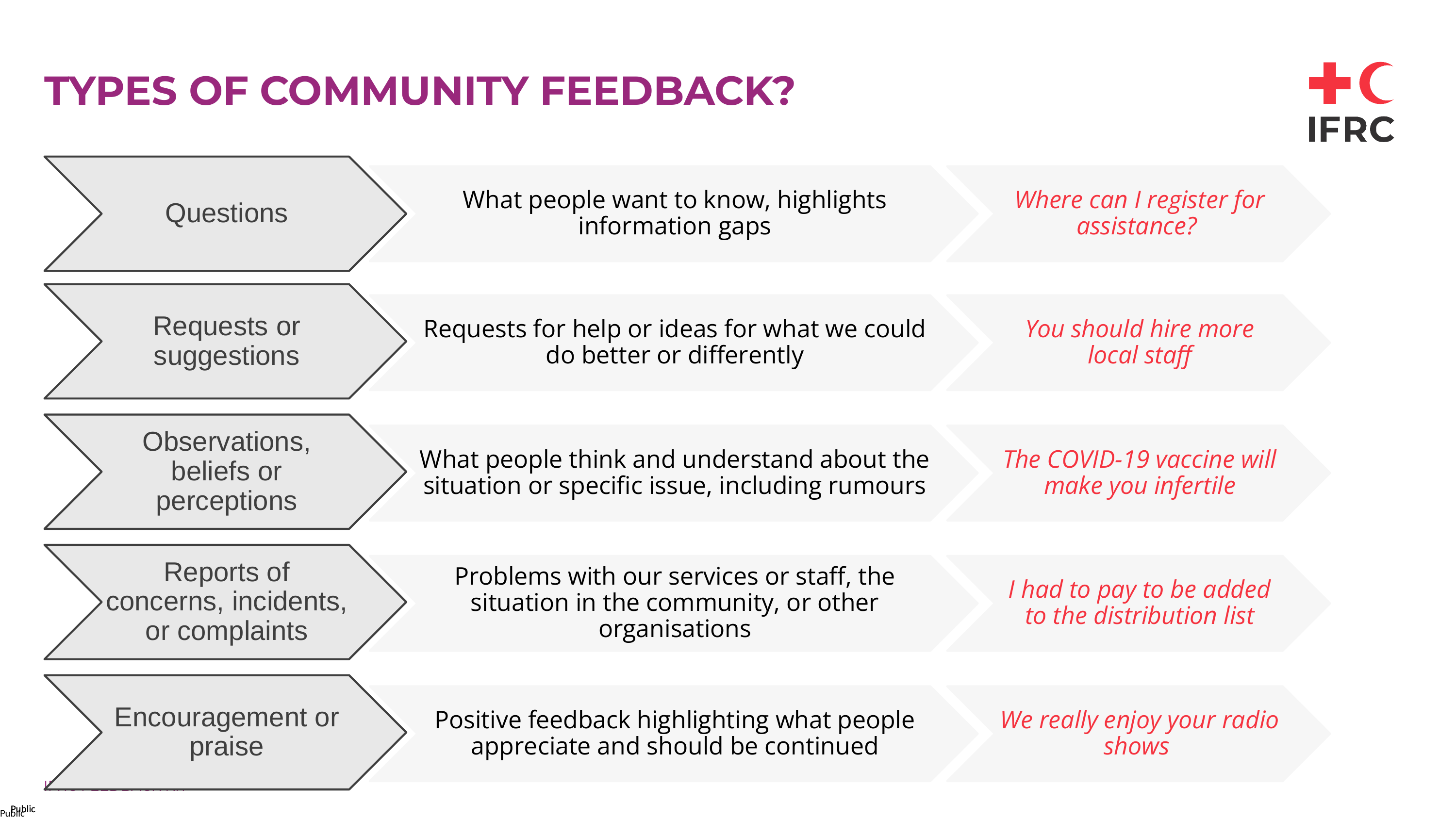

TYPES OF COMMUNITY FEEDBACK?
Questions
What people want to know, highlights information gaps
Where can I register for assistance?
Requests or suggestions
Requests for help or ideas for what we could do better or differently
You should hire more local staff
Observations, beliefs or perceptions
What people think and understand about the situation or specific issue, including rumours
The COVID-19 vaccine will make you infertile
Reports of concerns, incidents, or complaints
Problems with our services or staff, the situation in the community, or other organisations
I had to pay to be added to the distribution list
Encouragement or praise
Positive feedback highlighting what people appreciate and should be continued
We really enjoy your radio shows